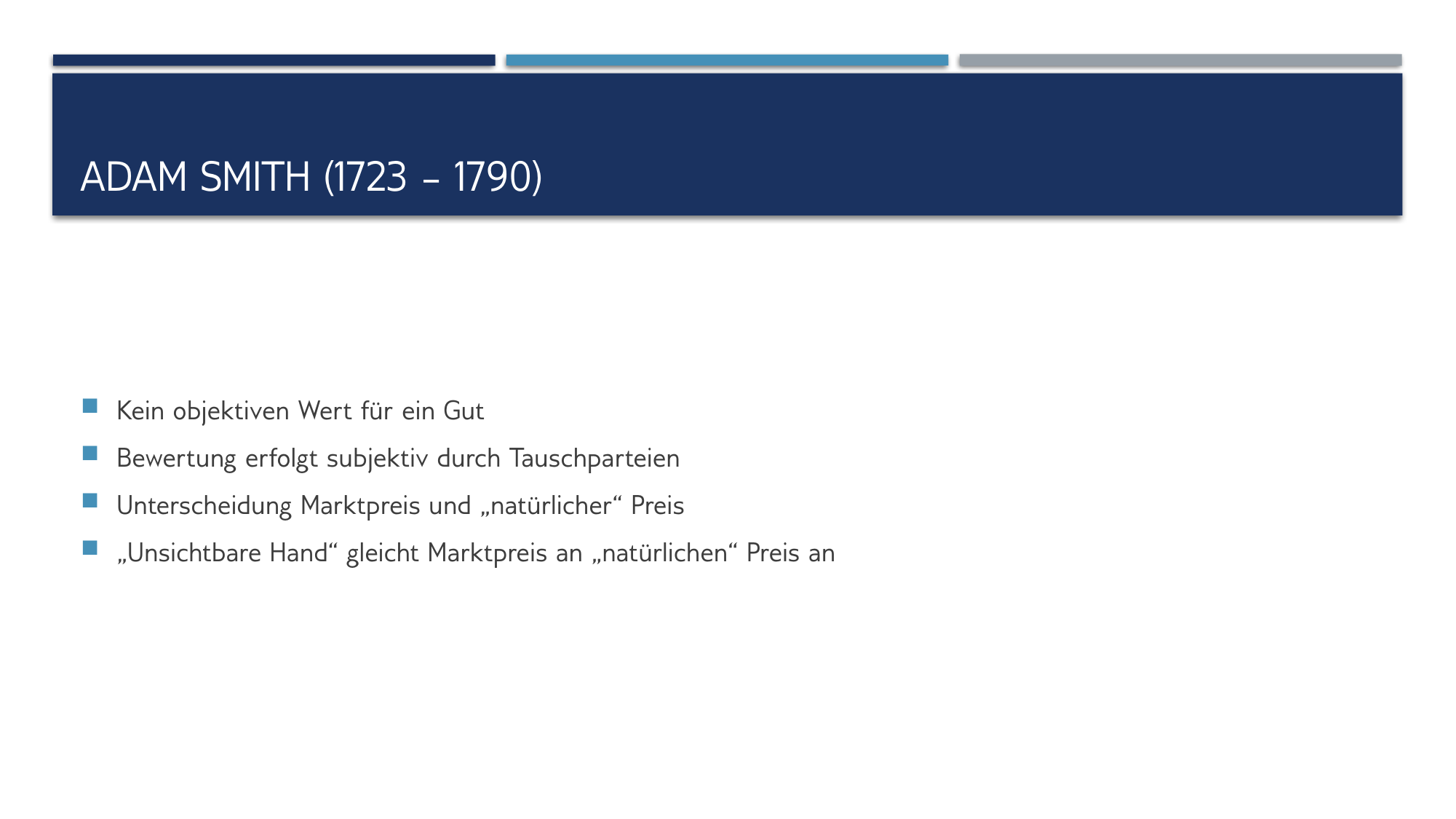

# Adam Smith (1723 – 1790)
Kein objektiven Wert für ein Gut
Bewertung erfolgt subjektiv durch Tauschparteien
Unterscheidung Marktpreis und „natürlicher“ Preis
„Unsichtbare Hand“ gleicht Marktpreis an „natürlichen“ Preis an